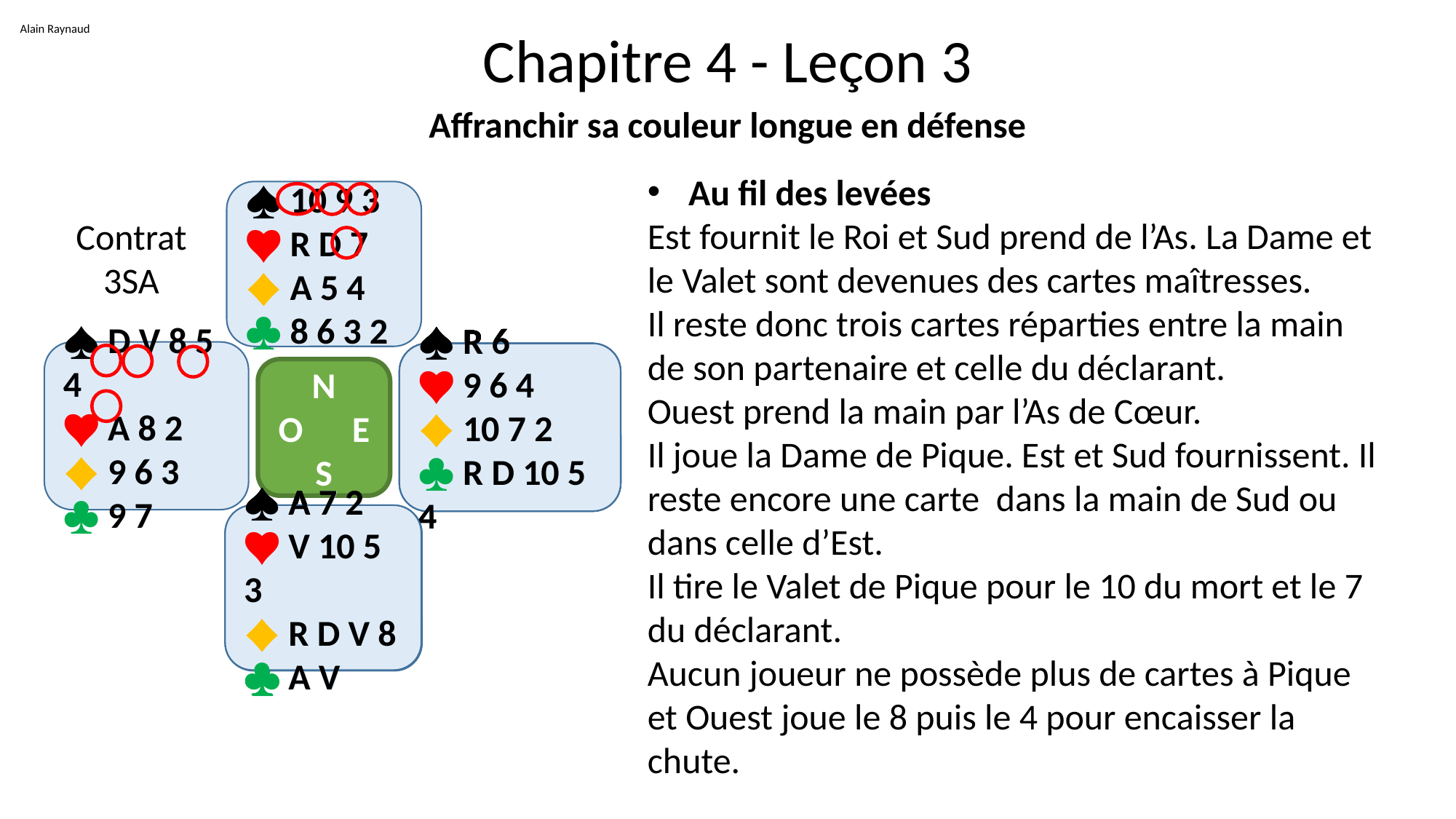

Alain Raynaud
# Chapitre 4 - Leçon 3

Affranchir sa couleur longue en défense

Au fil des levées
Est fournit le Roi et Sud prend de l’As. La Dame et le Valet sont devenues des cartes maîtresses.
Il reste donc trois cartes réparties entre la main de son partenaire et celle du déclarant.
Ouest prend la main par l’As de Cœur.
Il joue la Dame de Pique. Est et Sud fournissent. Il reste encore une carte  dans la main de Sud ou dans celle d’Est.
Il tire le Valet de Pique pour le 10 du mort et le 7 du déclarant.
Aucun joueur ne possède plus de cartes à Pique et Ouest joue le 8 puis le 4 pour encaisser la chute.
♠ 10 9 3
♥ R D 7
♦ A 5 4
♣ 8 6 3 2

Contrat
3SA

♠ D V 8 5 4
♥ A 8 2
♦ 9 6 3
♣ 9 7
♠ R 6
♥ 9 6 4
♦ 10 7 2
♣ R D 10 5 4
♠ R 6
♥ 9 6 4
♦ 10 7 2
♣ R D 10 5 4
♠ R 6
♥ 9 6 4
♦ 10 7 2
♣ R D 10 5 4
♠ R 6
♥ 9 6 4
♦ 10 7 2
♣ R D 10 5 4
♠ R 6
♥ 9 6 4
♦ 10 7 2
♣ R D 10 5 4

N
O      E
S

♠ A 7 2
♥ V 10 5 3
♦ R D V 8
♣ A V
♠ A 7 2
♥ V 10 5 3
♦ R D V 8
♣ A V
♠ A 7
♥ V 10 5 3
♦ R D V 8
♣ A V
♠ A 7 2
♥ V 10 5 3
♦ R D V 8
♣ A V
♠ A 7 2
♥ V 10 5 3
♦ R D V 8
♣ A V